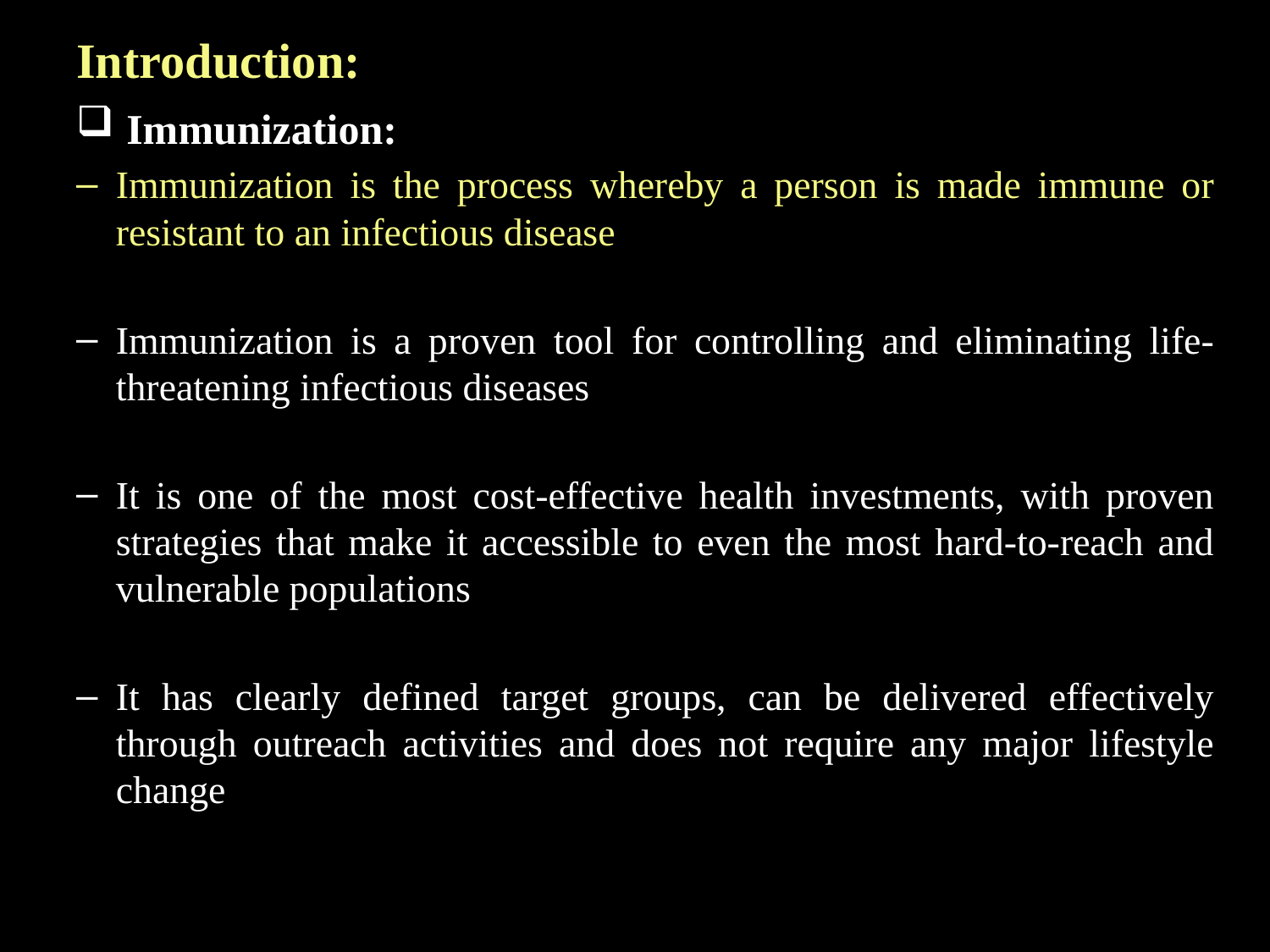

# Introduction:
 Immunization:
Immunization is the process whereby a person is made immune or resistant to an infectious disease

Immunization is a proven tool for controlling and eliminating life-threatening infectious diseases

It is one of the most cost-effective health investments, with proven strategies that make it accessible to even the most hard-to-reach and vulnerable populations

It has clearly defined target groups, can be delivered effectively through outreach activities and does not require any major lifestyle change